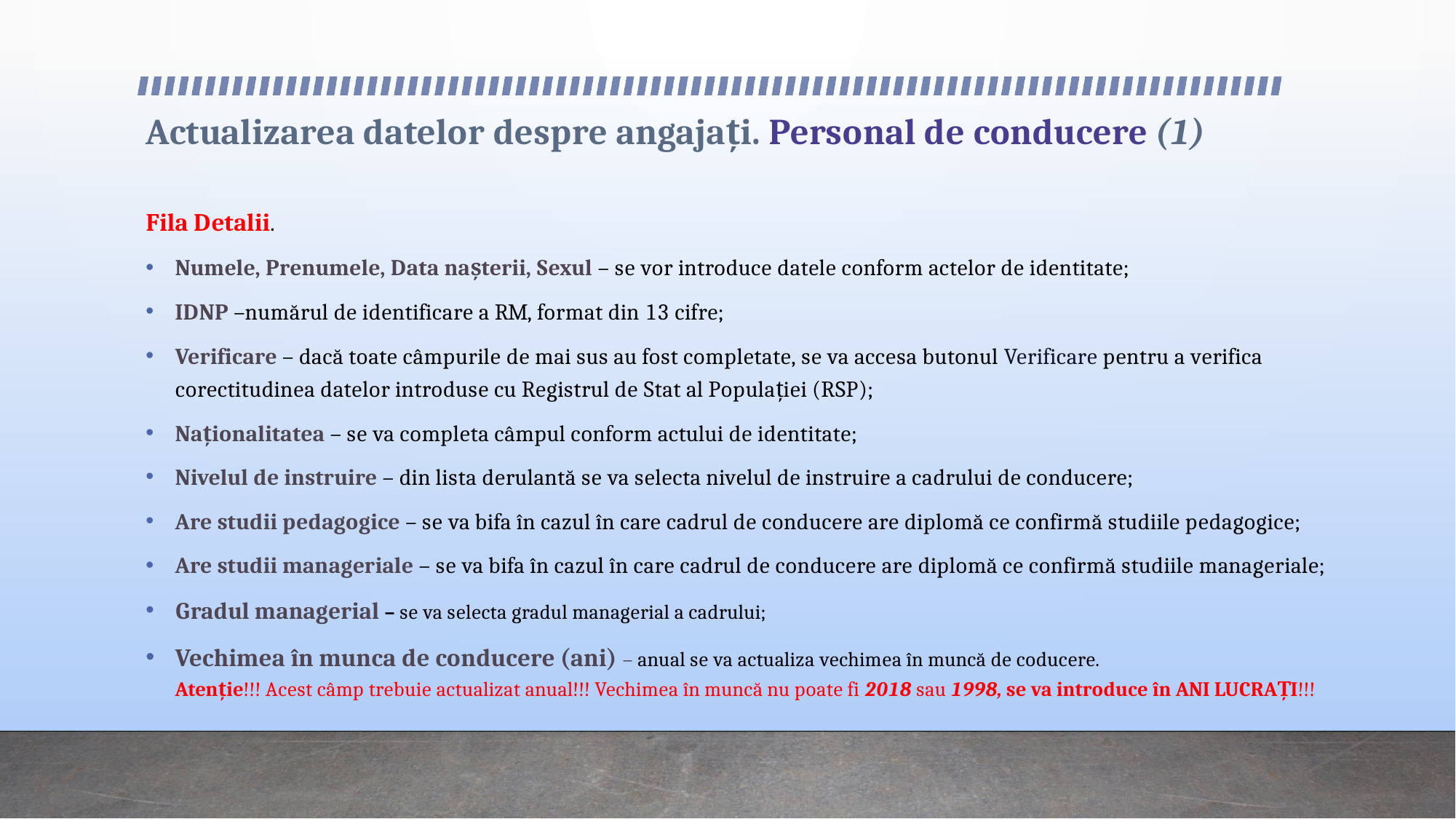

# Actualizarea datelor despre angajați. Personal de conducere (1)
Fila Detalii.
Numele, Prenumele, Data nașterii, Sexul – se vor introduce datele conform actelor de identitate;
IDNP –numărul de identificare a RM, format din 13 cifre;
Verificare – dacă toate câmpurile de mai sus au fost completate, se va accesa butonul Verificare pentru a verifica corectitudinea datelor introduse cu Registrul de Stat al Populației (RSP);
Naționalitatea – se va completa câmpul conform actului de identitate;
Nivelul de instruire – din lista derulantă se va selecta nivelul de instruire a cadrului de conducere;
Are studii pedagogice – se va bifa în cazul în care cadrul de conducere are diplomă ce confirmă studiile pedagogice;
Are studii manageriale – se va bifa în cazul în care cadrul de conducere are diplomă ce confirmă studiile manageriale;
Gradul managerial – se va selecta gradul managerial a cadrului;
Vechimea în munca de conducere (ani) – anual se va actualiza vechimea în muncă de coducere.
Atenție!!! Acest câmp trebuie actualizat anual!!! Vechimea în muncă nu poate fi 2018 sau 1998, se va introduce în ANI LUCRAȚI!!!